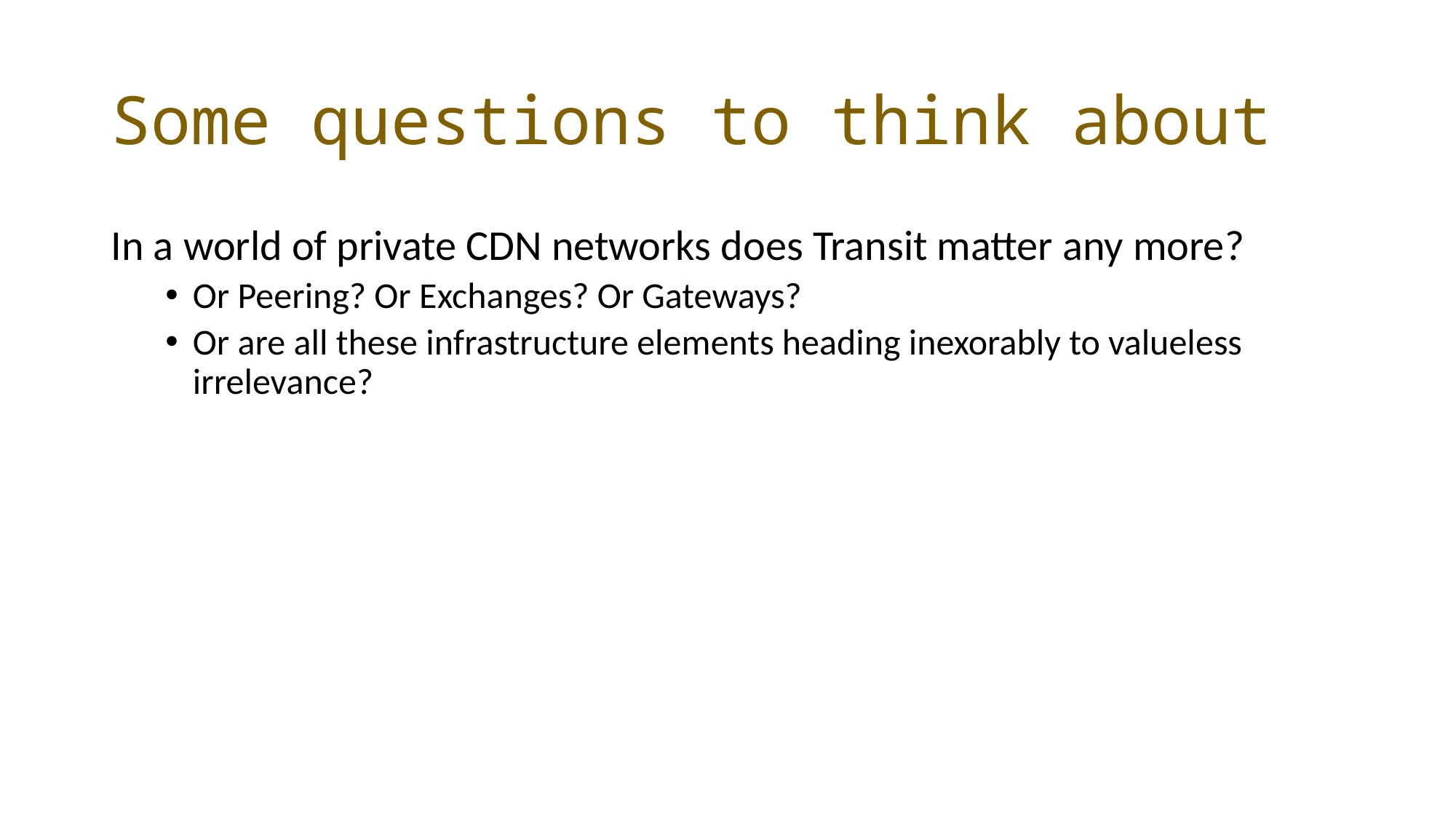

# Some questions to think about
In a world of private CDN networks does Transit matter any more?
Or Peering? Or Exchanges? Or Gateways?
Or are all these infrastructure elements heading inexorably to valueless irrelevance?